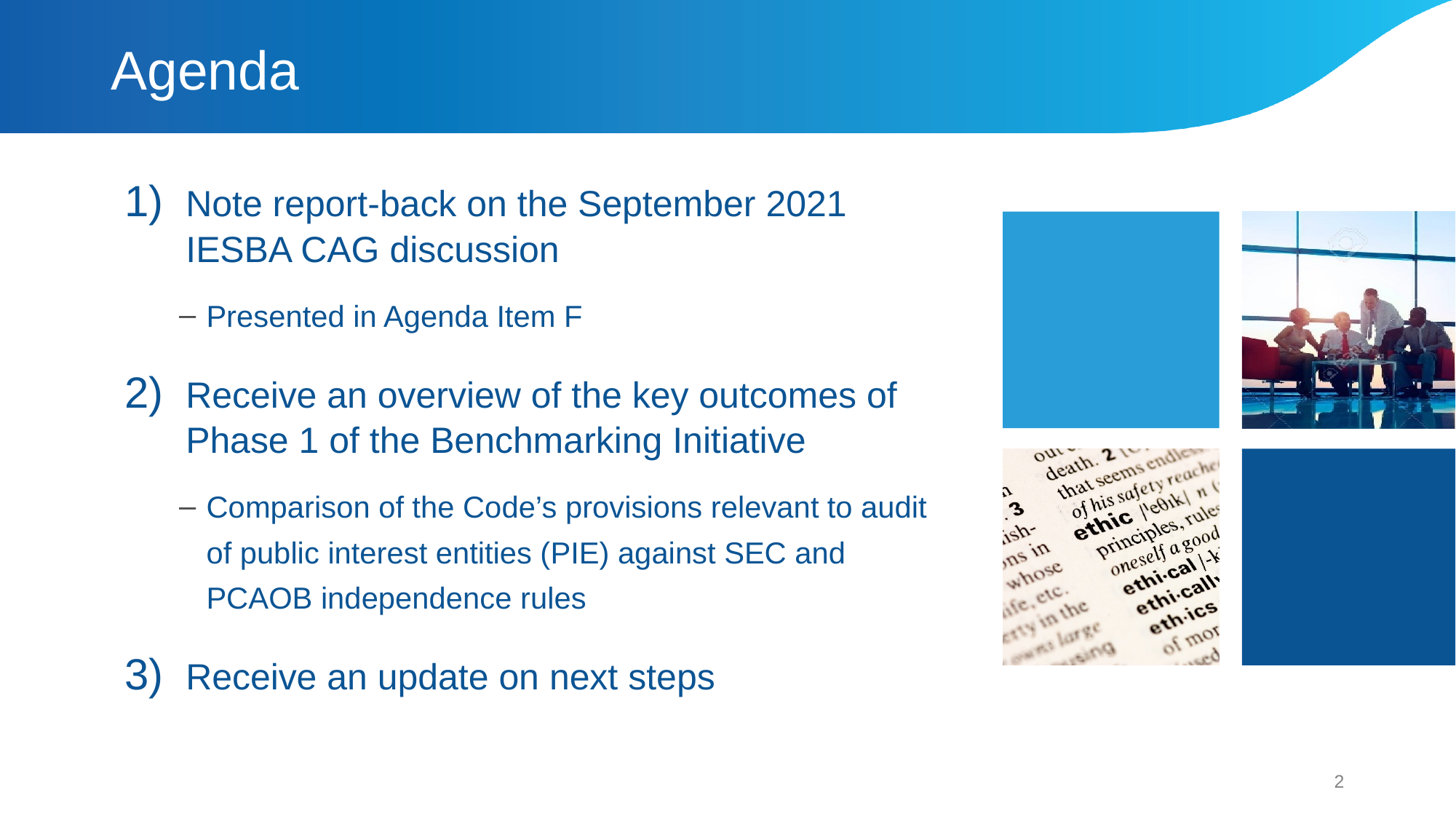

# Agenda
Note report-back on the September 2021 IESBA CAG discussion
Presented in Agenda Item F
Receive an overview of the key outcomes of Phase 1 of the Benchmarking Initiative
Comparison of the Code’s provisions relevant to audit of public interest entities (PIE) against SEC and PCAOB independence rules
Receive an update on next steps

2